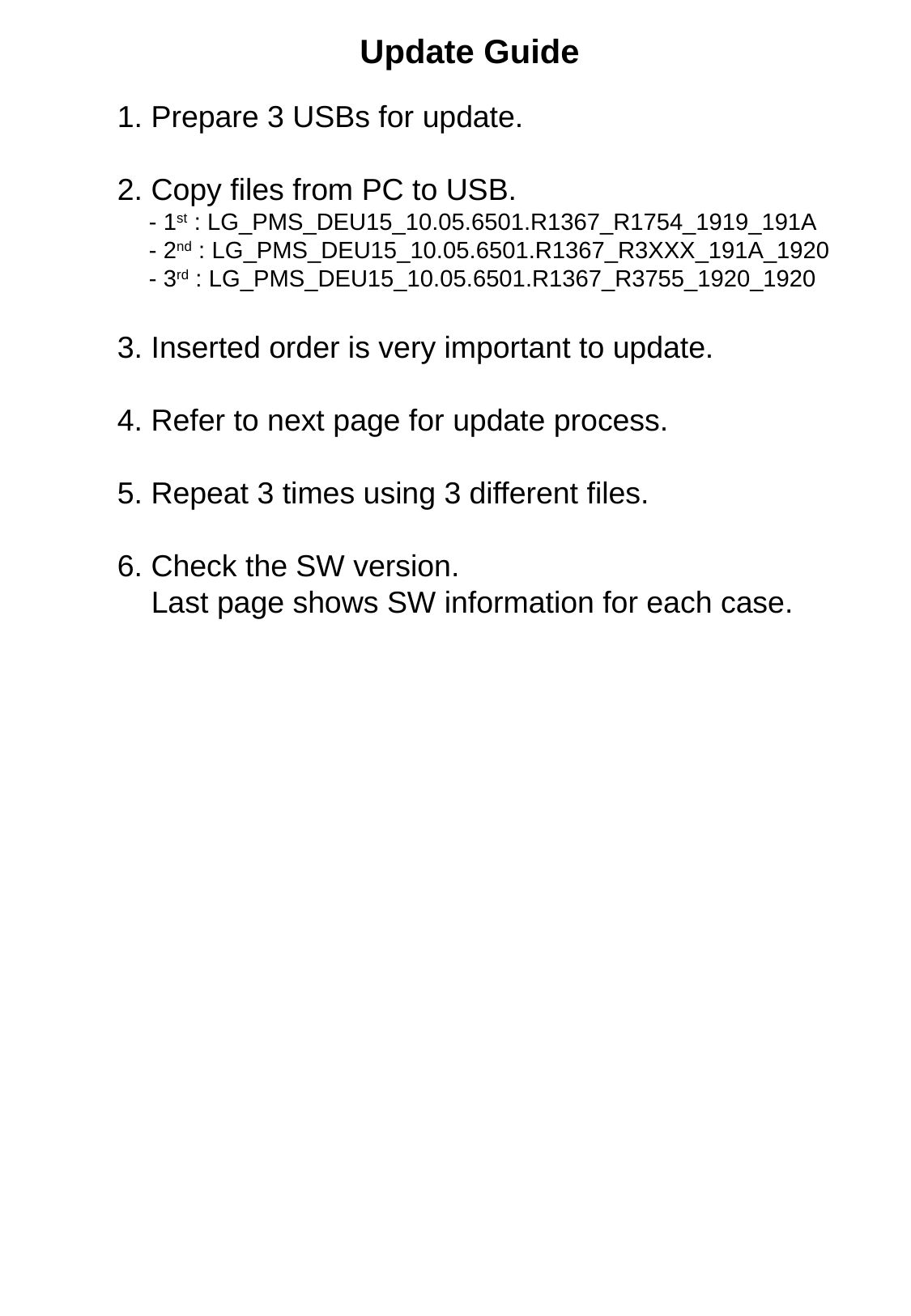

Update Guide
 1. Prepare 3 USBs for update.

 2. Copy files from PC to USB.
      - 1st : LG_PMS_DEU15_10.05.6501.R1367_R1754_1919_191A
      - 2nd : LG_PMS_DEU15_10.05.6501.R1367_R3XXX_191A_1920
      - 3rd : LG_PMS_DEU15_10.05.6501.R1367_R3755_1920_1920

 3. Inserted order is very important to update.

 4. Refer to next page for update process.

 5. Repeat 3 times using 3 different files.

 6. Check the SW version.
     Last page shows SW information for each case.